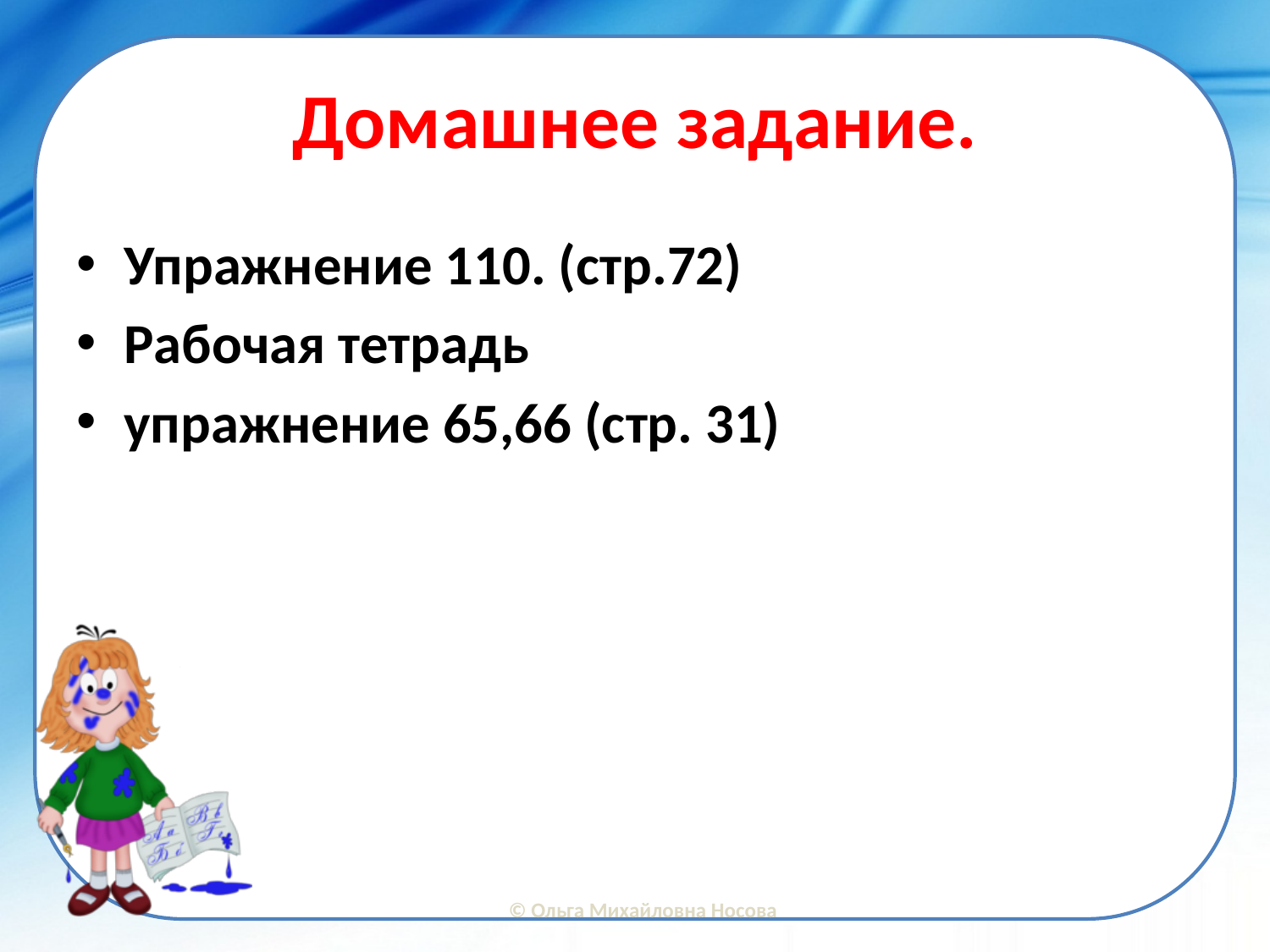

# Домашнее задание.
Упражнение 110. (стр.72)
Рабочая тетрадь
упражнение 65,66 (стр. 31)